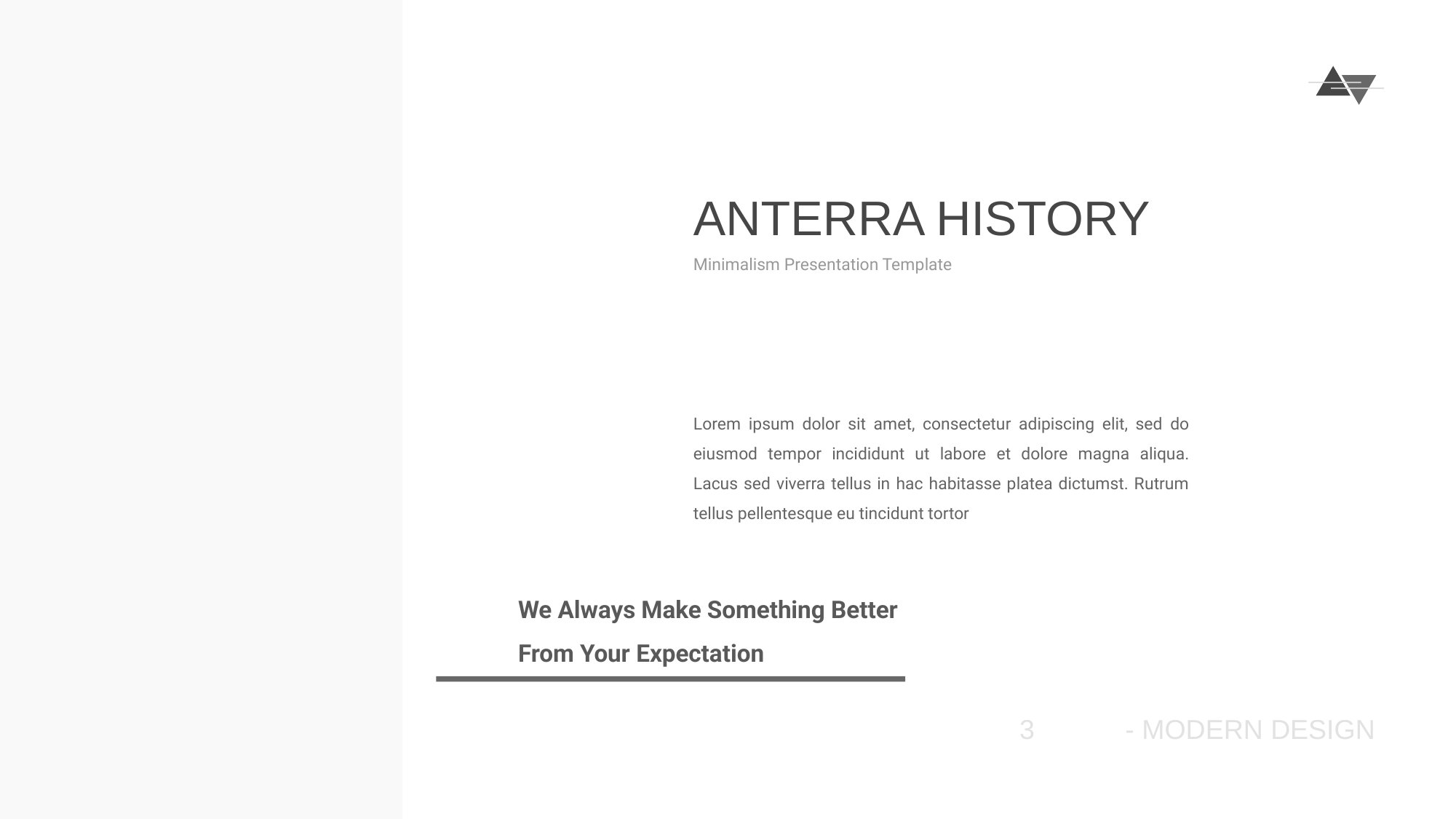

ANTERRA HISTORY

Minimalism Presentation Template
Lorem ipsum dolor sit amet, consectetur adipiscing elit, sed do eiusmod tempor incididunt ut labore et dolore magna aliqua. Lacus sed viverra tellus in hac habitasse platea dictumst. Rutrum tellus pellentesque eu tincidunt tortor
We Always Make Something Better From Your Expectation

3
- MODERN DESIGN